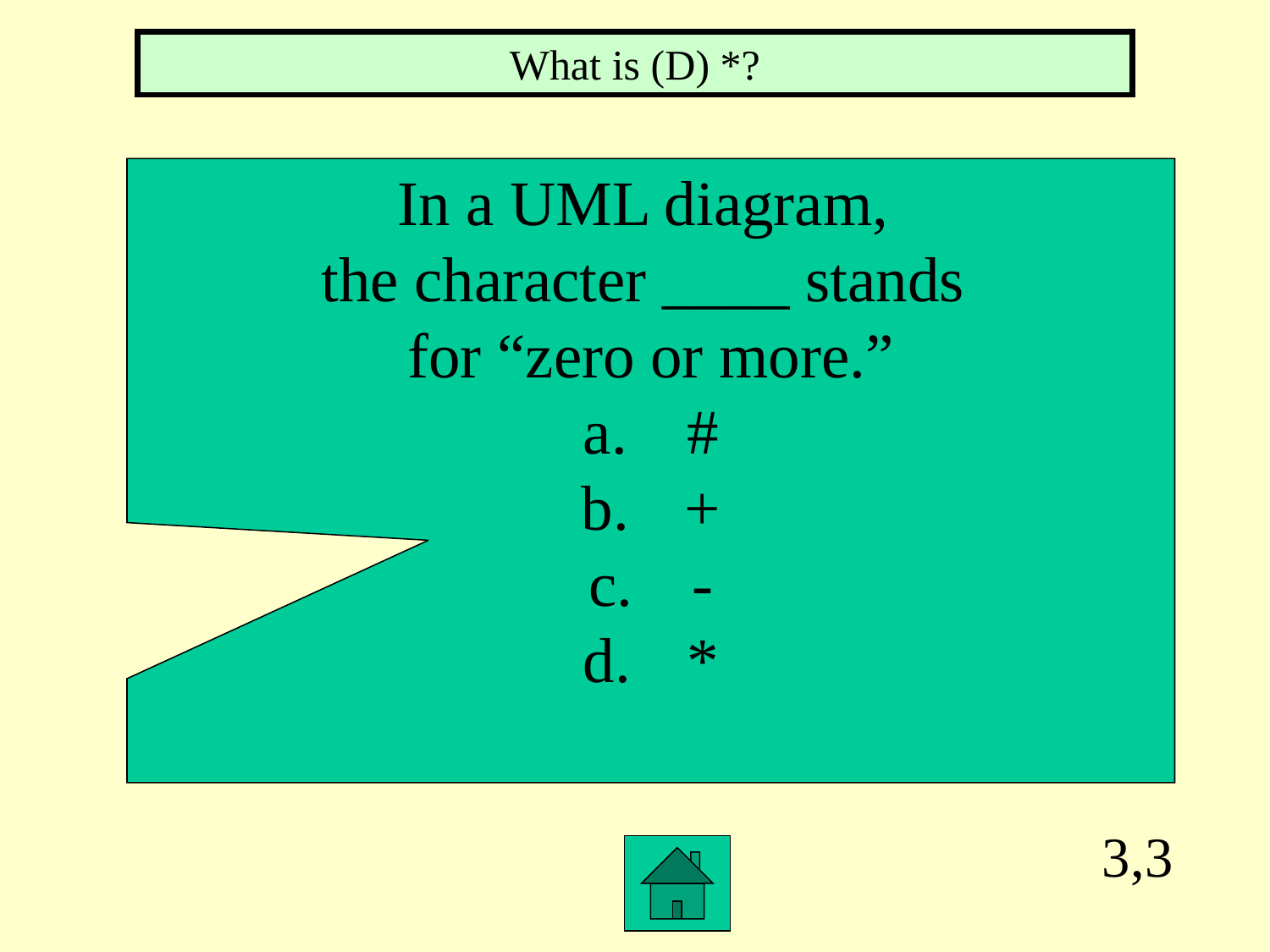

What is (D) *?
In a UML diagram,
the character ____ stands
for “zero or more.”
#
+
-
*

3,3